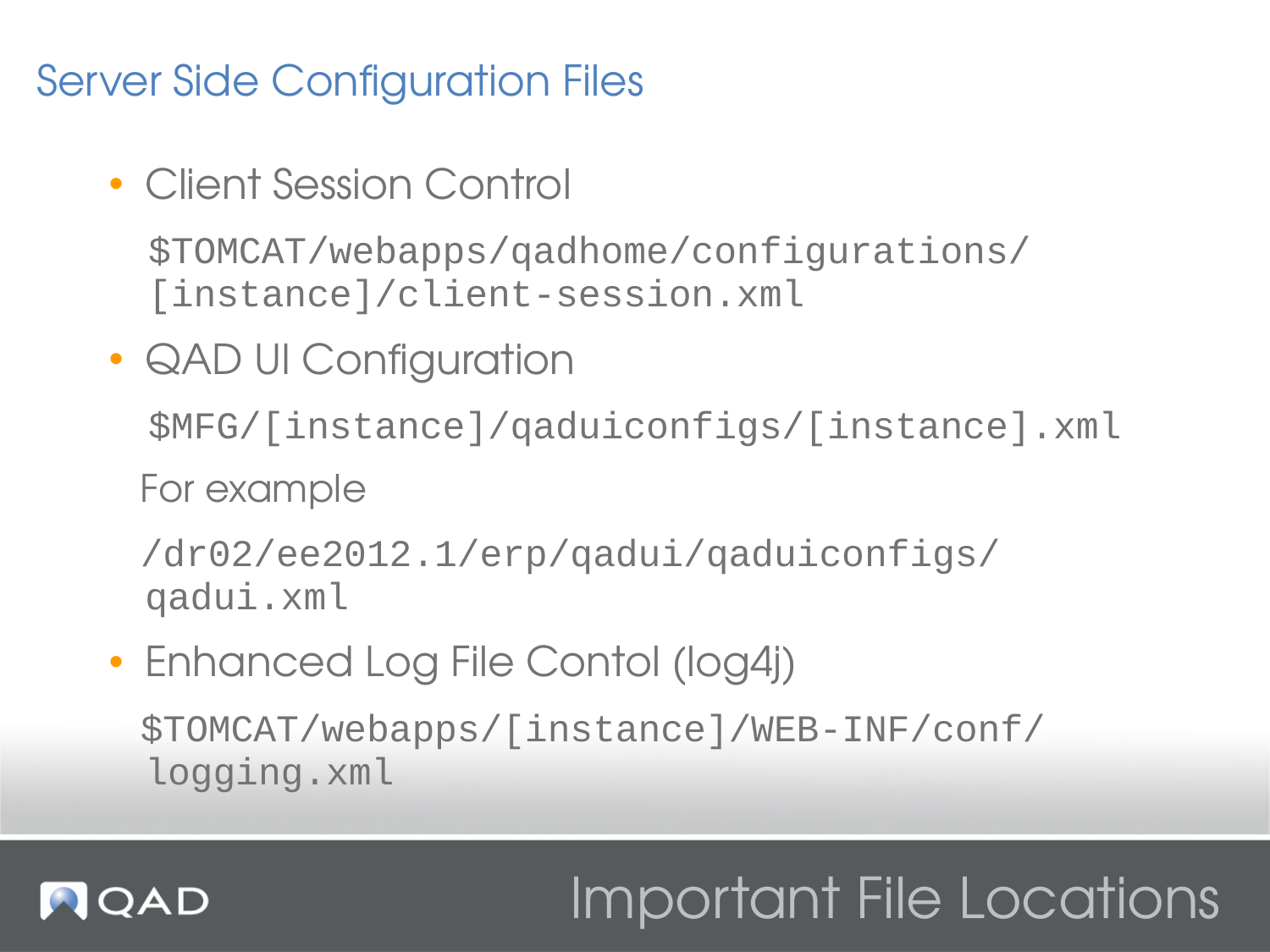

Server Side Configuration Files
Client Session Control
$TOMCAT/webapps/qadhome/configurations/
[instance]/client-session.xml
QAD UI Configuration
$MFG/[instance]/qaduiconfigs/[instance].xml
For example
/dr02/ee2012.1/erp/qadui/qaduiconfigs/
qadui.xml
Enhanced Log File Contol (log4j)
$TOMCAT/webapps/[instance]/WEB-INF/conf/
logging.xml

# Important File Locations